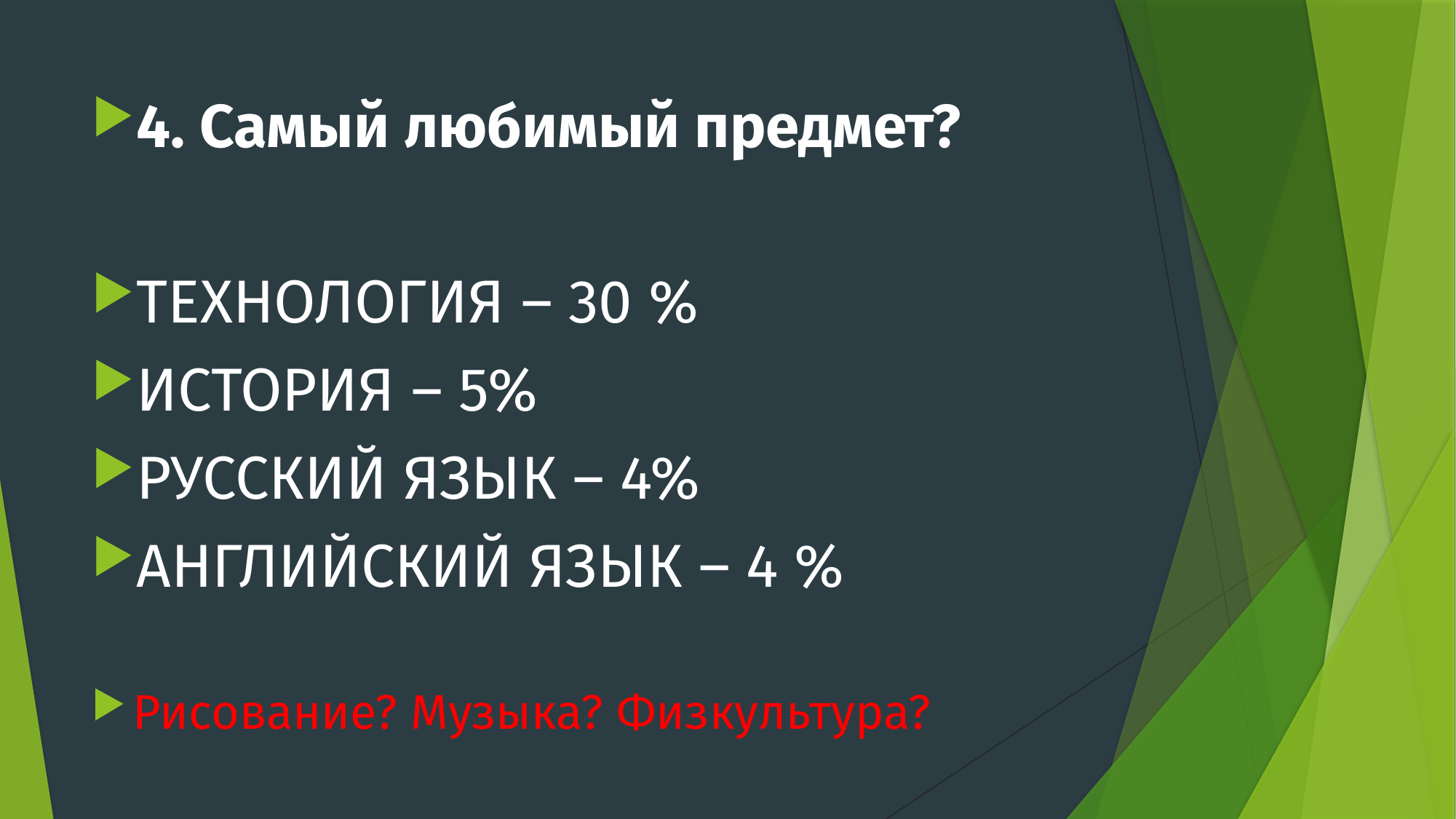

#
4. Самый любимый предмет?

ТЕХНОЛОГИЯ – 30 %
ИСТОРИЯ – 5%
РУССКИЙ ЯЗЫК – 4%
АНГЛИЙСКИЙ ЯЗЫК – 4 %

Рисование? Музыка? Физкультура?